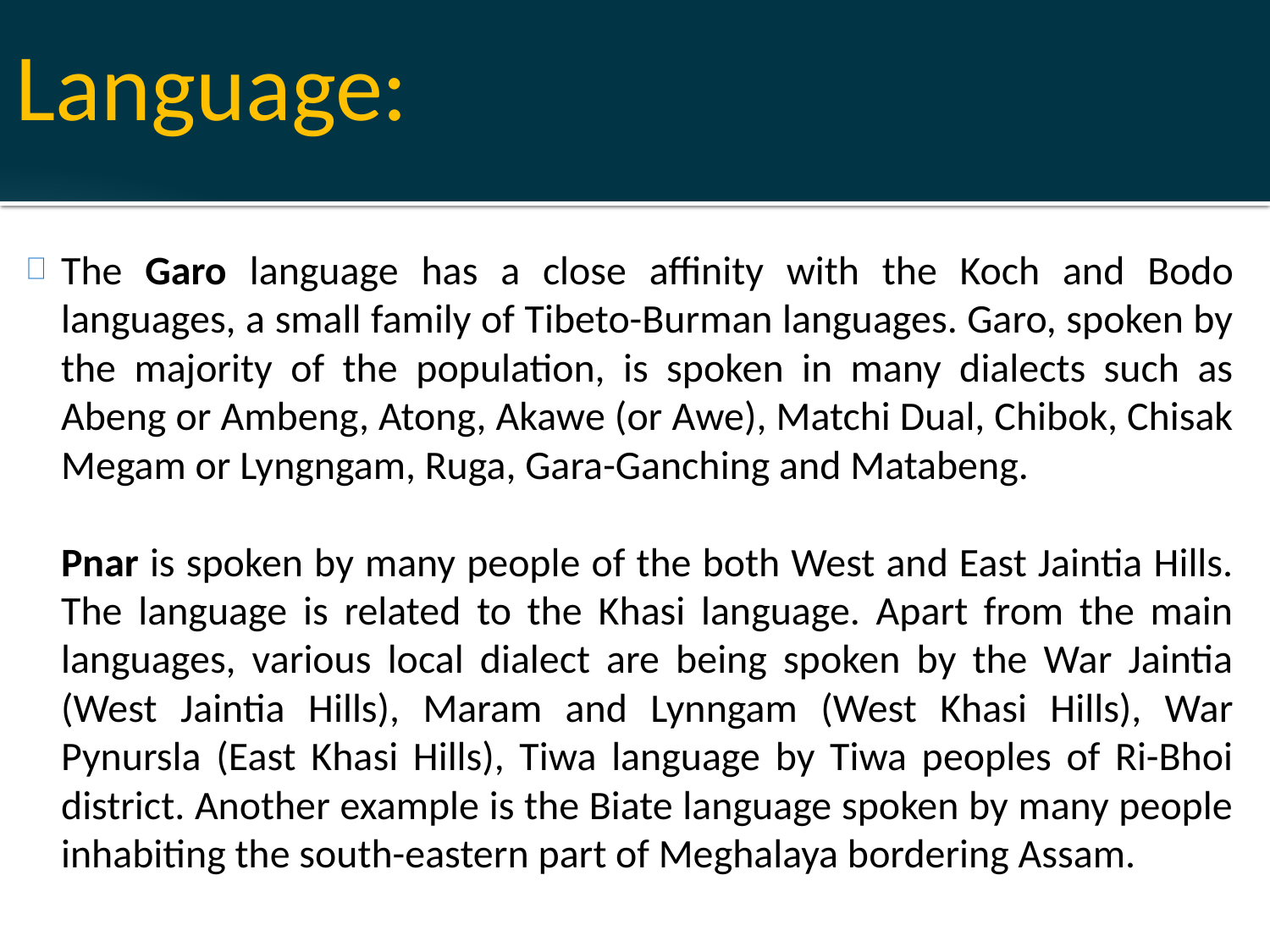

Language:
The Garo language has a close affinity with the Koch and Bodo languages, a small family of Tibeto-Burman languages. Garo, spoken by the majority of the population, is spoken in many dialects such as Abeng or Ambeng, Atong, Akawe (or Awe), Matchi Dual, Chibok, Chisak Megam or Lyngngam, Ruga, Gara-Ganching and Matabeng.

Pnar is spoken by many people of the both West and East Jaintia Hills. The language is related to the Khasi language. Apart from the main languages, various local dialect are being spoken by the War Jaintia (West Jaintia Hills), Maram and Lynngam (West Khasi Hills), War Pynursla (East Khasi Hills), Tiwa language by Tiwa peoples of Ri-Bhoi district. Another example is the Biate language spoken by many people inhabiting the south-eastern part of Meghalaya bordering Assam.